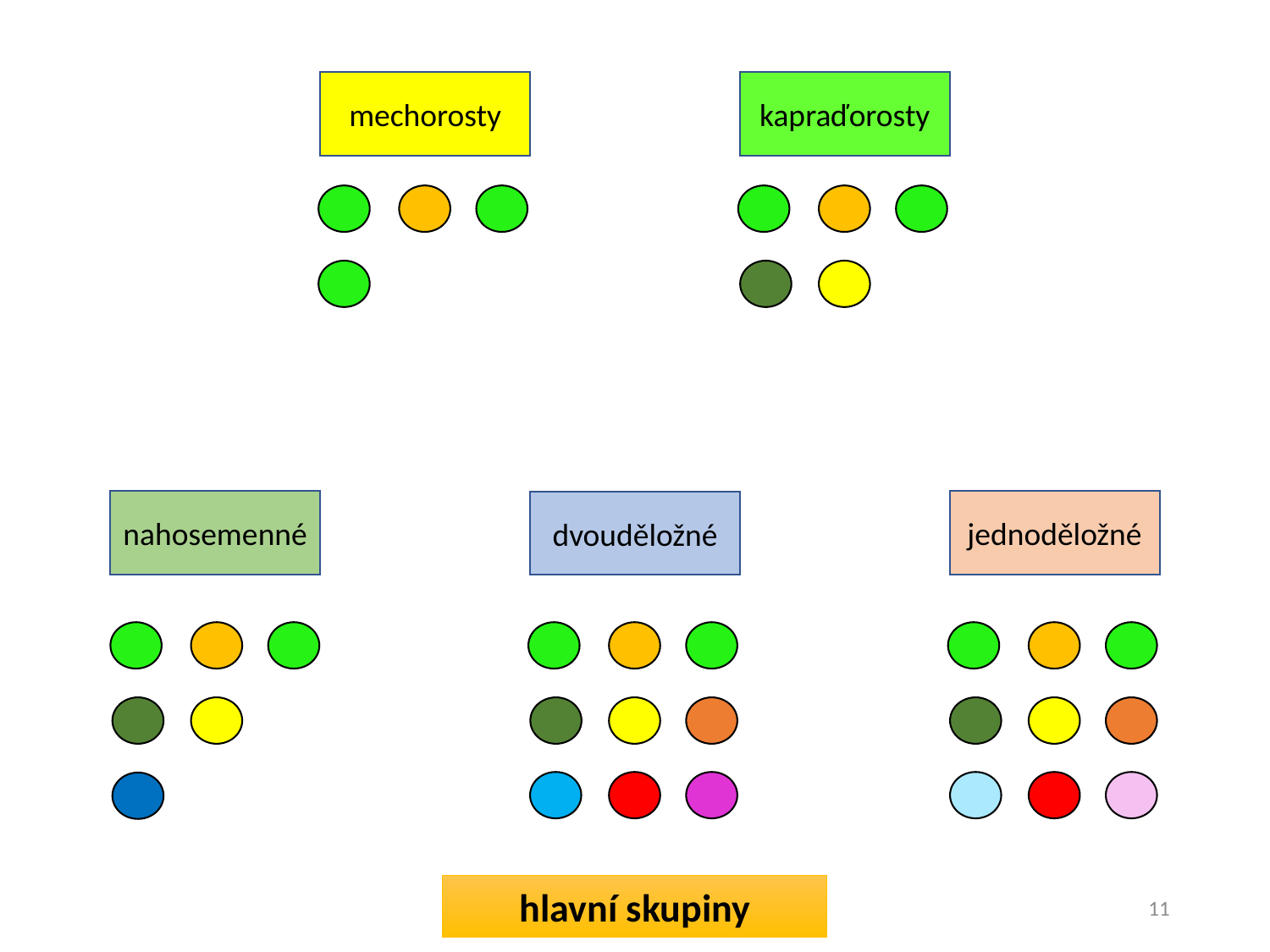

mechorosty
kapraďorosty

nahosemenné
jednoděložné
dvouděložné

hlavní skupiny
11